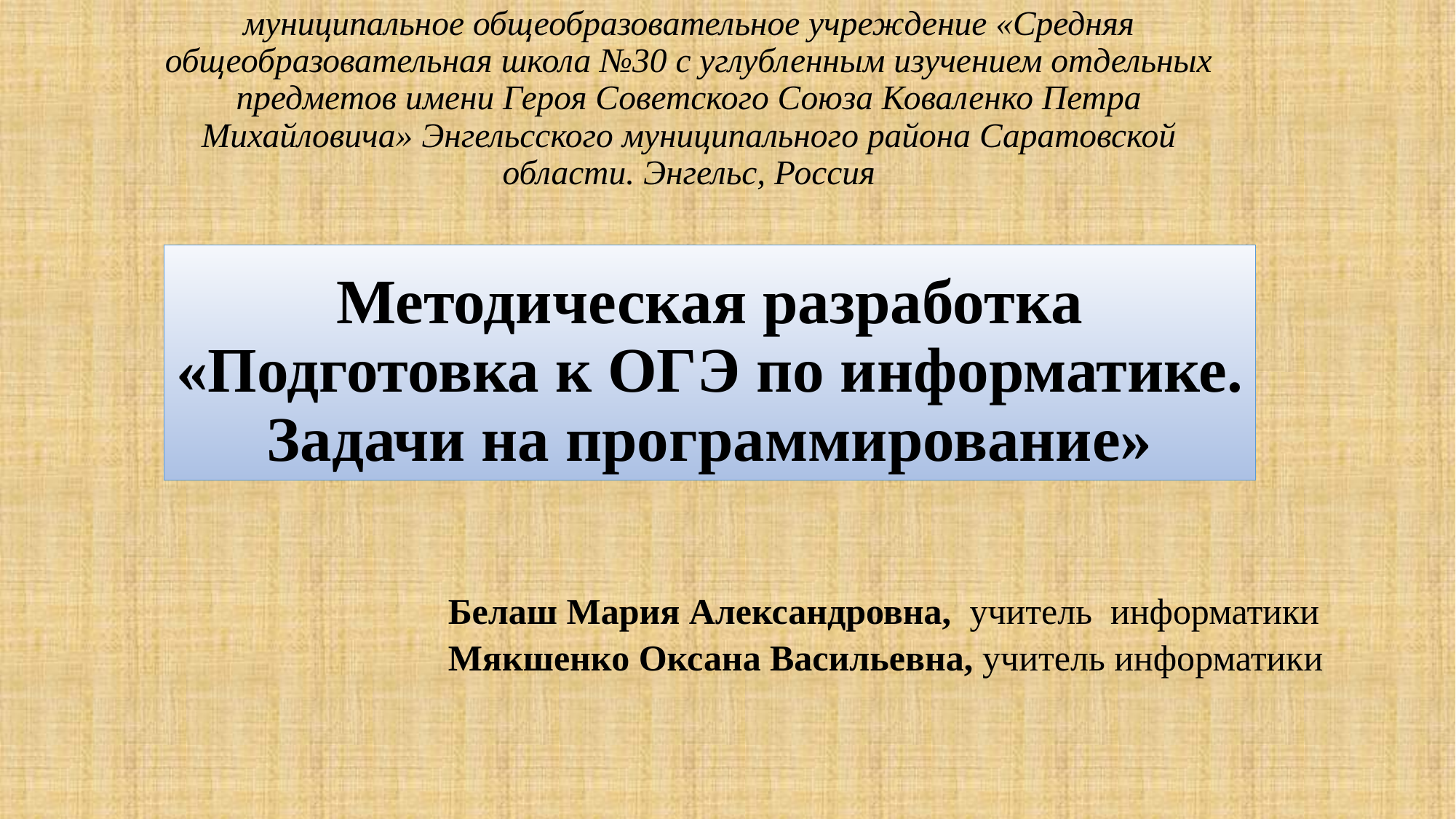

муниципальное общеобразовательное учреждение «Средняя общеобразовательная школа №30 с углубленным изучением отдельных предметов имени Героя Советского Союза Коваленко Петра Михайловича» Энгельсского муниципального района Саратовской области. Энгельс, Россия

# Методическая разработка «Подготовка к ОГЭ по информатике. Задачи на программирование»
Белаш Мария Александровна,  учитель  информатики
Мякшенко Оксана Васильевна, учитель информатики